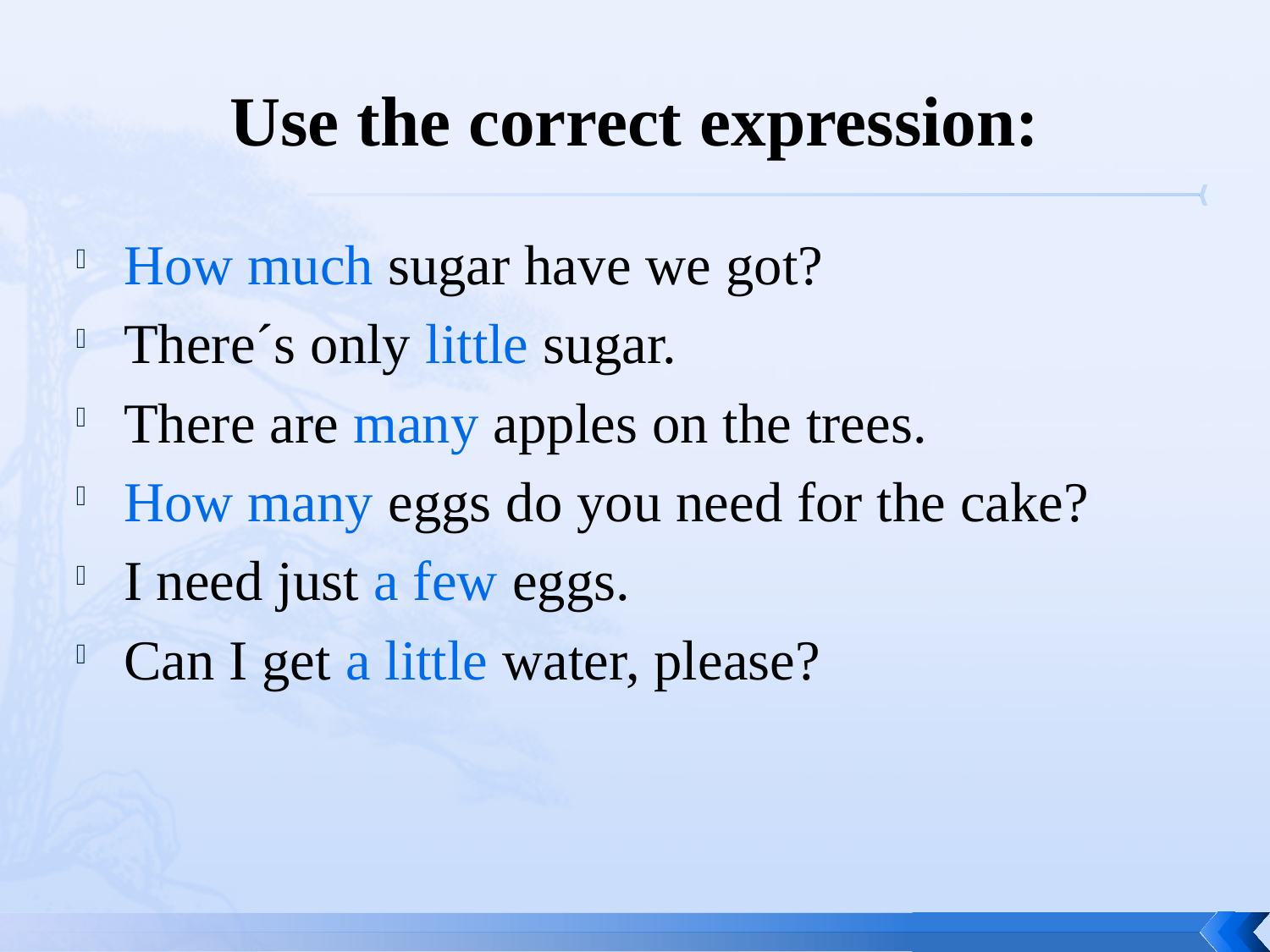

# Use the correct expression:
How much sugar have we got?
There´s only little sugar.
There are many apples on the trees.
How many eggs do you need for the cake?
I need just a few eggs.
Can I get a little water, please?